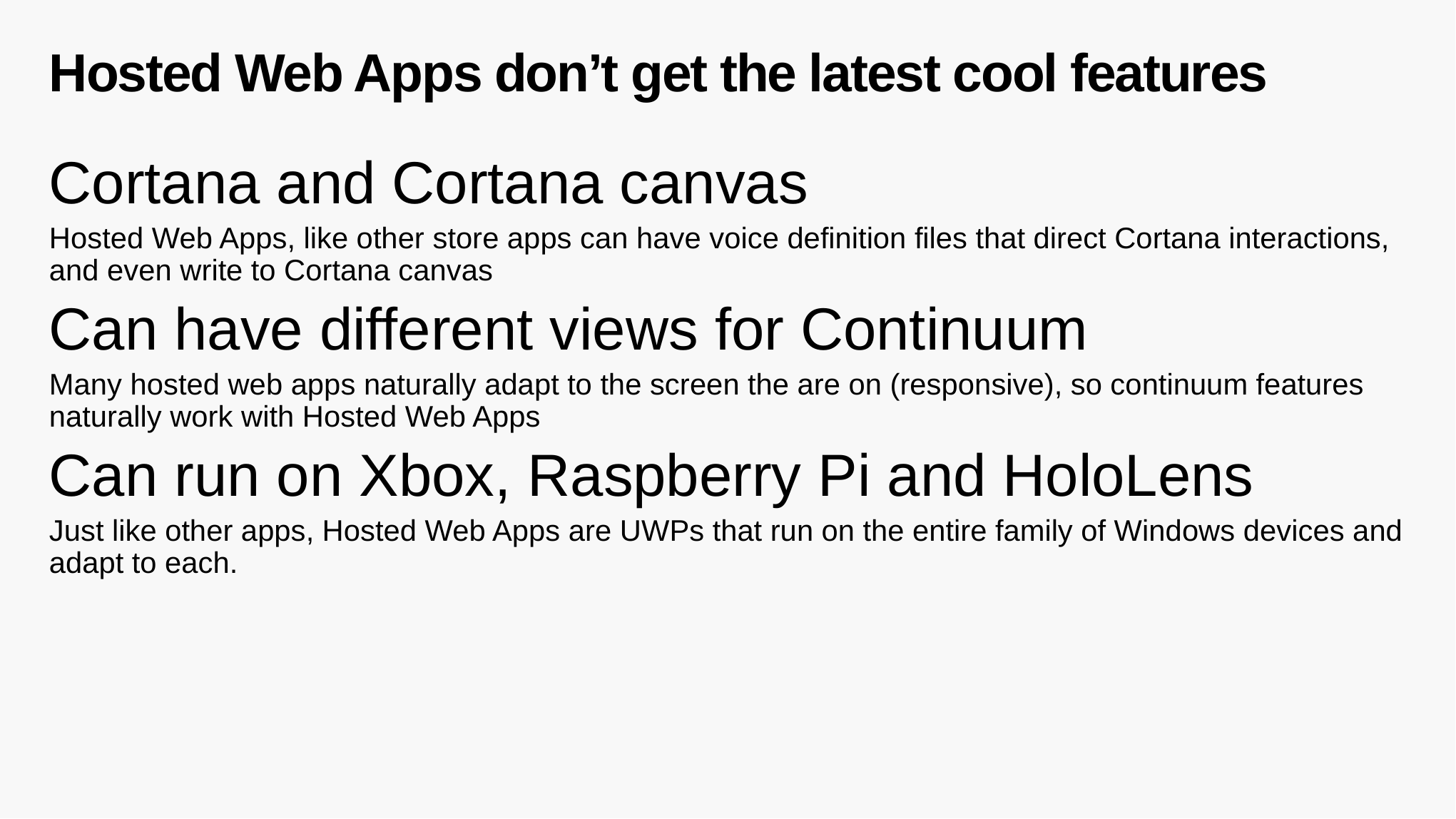

# Hosted Web Apps don’t get the latest cool features
Cortana and Cortana canvas
Hosted Web Apps, like other store apps can have voice definition files that direct Cortana interactions, and even write to Cortana canvas
Can have different views for Continuum
Many hosted web apps naturally adapt to the screen the are on (responsive), so continuum features naturally work with Hosted Web Apps
Can run on Xbox, Raspberry Pi and HoloLens
Just like other apps, Hosted Web Apps are UWPs that run on the entire family of Windows devices and adapt to each.